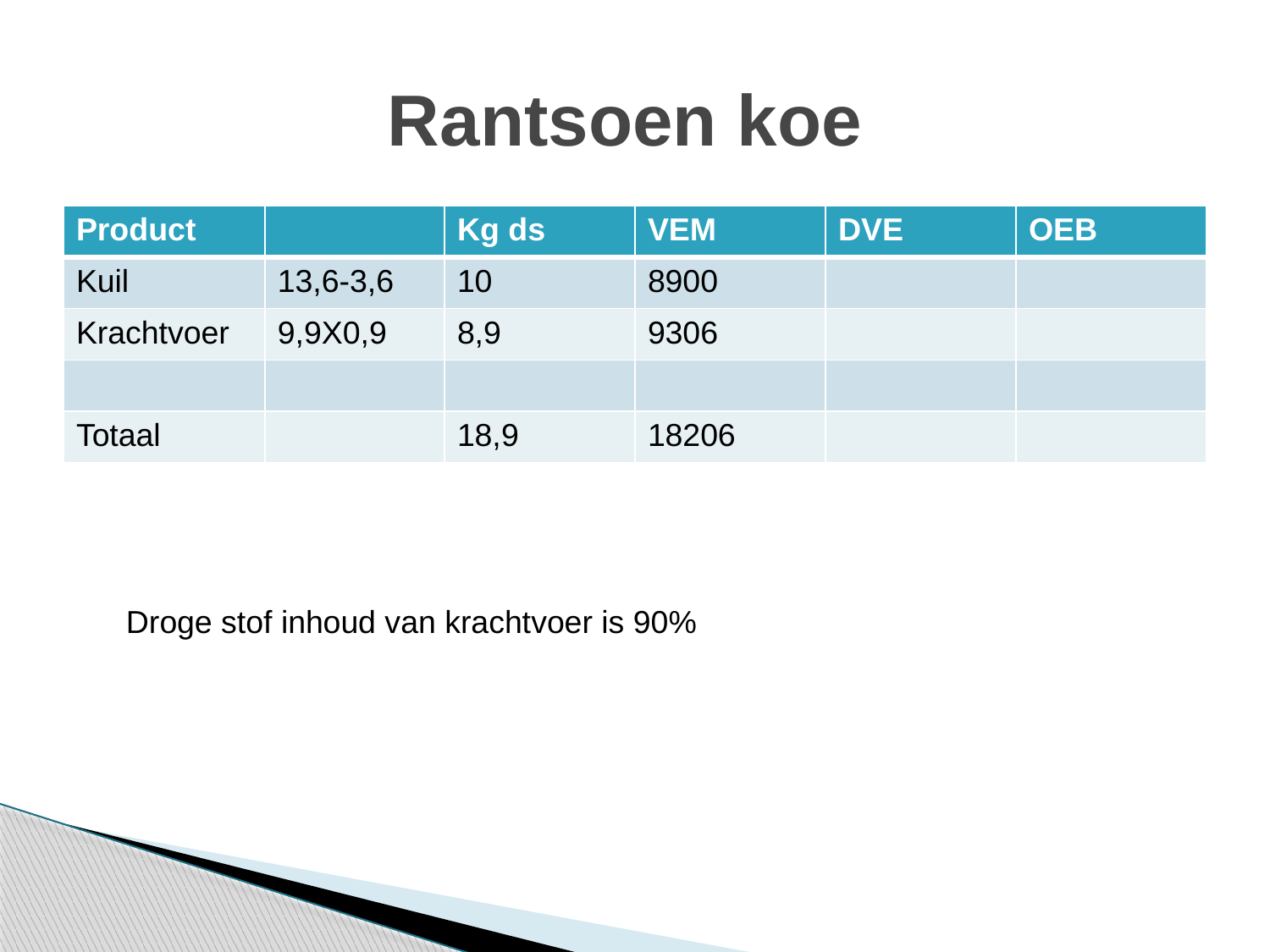

# Rantsoen koe
| Product |  | Kg ds | VEM | DVE | OEB |
| --- | --- | --- | --- | --- | --- |
| Kuil | 13,6-3,6 | 10 | 8900 |  |  |
| Krachtvoer | 9,9X0,9 | 8,9 | 9306 |  |  |
|  |  |  |  |  |  |
| Totaal |  | 18,9 | 18206 |  |  |
Droge stof inhoud van krachtvoer is 90%